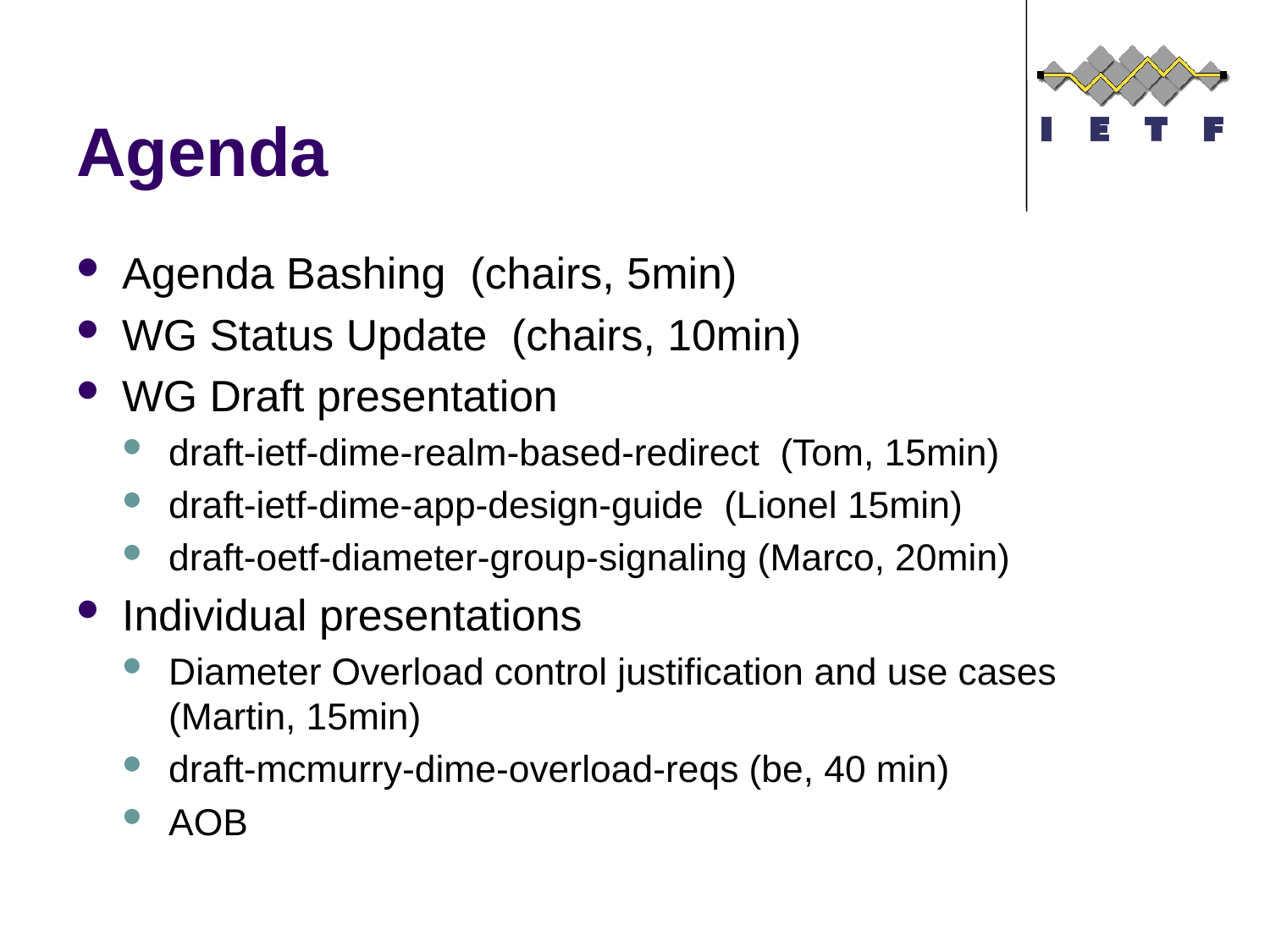

# Agenda
Agenda Bashing  (chairs, 5min)
WG Status Update  (chairs, 10min)
WG Draft presentation
draft-ietf-dime-realm-based-redirect  (Tom, 15min)
draft-ietf-dime-app-design-guide  (Lionel 15min)
draft-oetf-diameter-group-signaling (Marco, 20min)
Individual presentations
Diameter Overload control justification and use cases (Martin, 15min)
draft-mcmurry-dime-overload-reqs (be, 40 min)
AOB